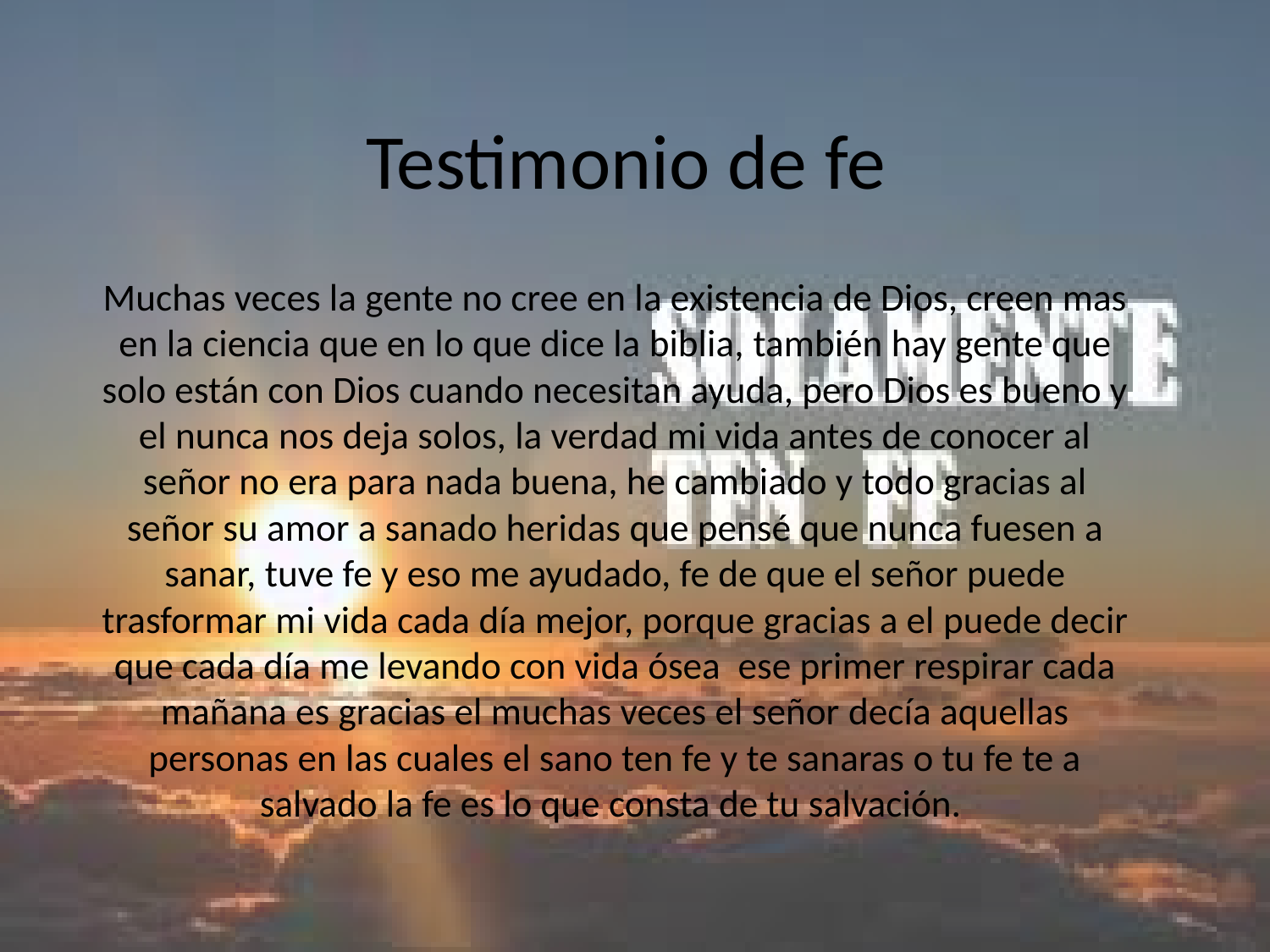

# Testimonio de fe
Muchas veces la gente no cree en la existencia de Dios, creen mas en la ciencia que en lo que dice la biblia, también hay gente que solo están con Dios cuando necesitan ayuda, pero Dios es bueno y el nunca nos deja solos, la verdad mi vida antes de conocer al señor no era para nada buena, he cambiado y todo gracias al señor su amor a sanado heridas que pensé que nunca fuesen a sanar, tuve fe y eso me ayudado, fe de que el señor puede trasformar mi vida cada día mejor, porque gracias a el puede decir que cada día me levando con vida ósea  ese primer respirar cada mañana es gracias el muchas veces el señor decía aquellas personas en las cuales el sano ten fe y te sanaras o tu fe te a salvado la fe es lo que consta de tu salvación.